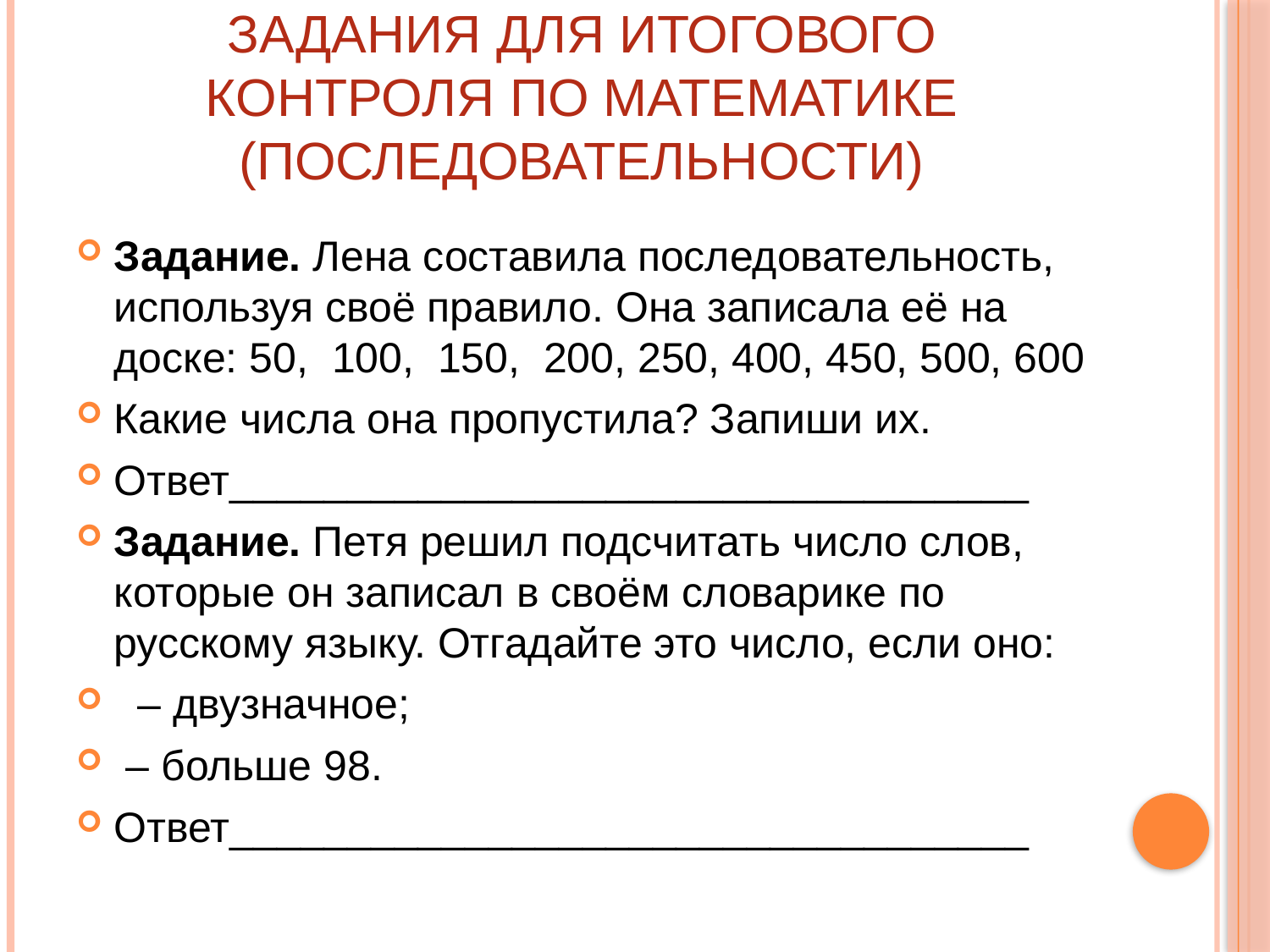

# Задания для итогового контроля по математике (последовательности)
Задание. Лена составила последовательность, используя своё правило. Она записала её на доске: 50,  100,  150,  200, 250, 400, 450, 500, 600
Какие числа она пропустила? Запиши их.
Ответ__________________________________
Задание. Петя решил подсчитать число слов, которые он записал в своём словарике по русскому языку. Отгадайте это число, если оно:
  – двузначное;
 – больше 98.
Ответ__________________________________